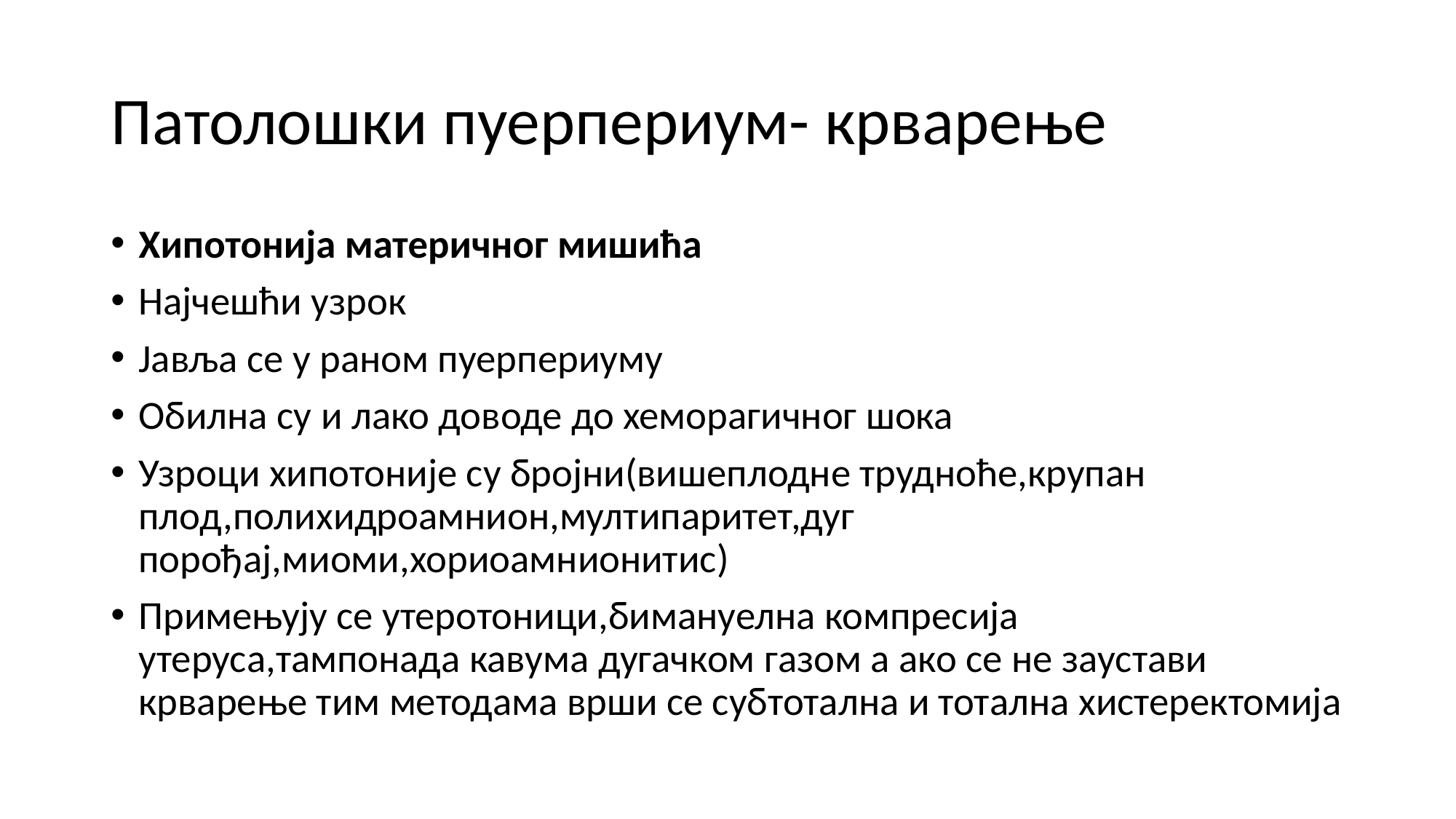

# Патолошки пуерпериум- крварење
Хипотонија материчног мишића
Најчешћи узрок
Јавља се у раном пуерпериуму
Обилна су и лако доводе до хеморагичног шока
Узроци хипотоније су бројни(вишеплодне трудноће,крупан плод,полихидроамнион,мултипаритет,дуг порођај,миоми,хориоамнионитис)
Примењују се утеротоници,бимануелна компресија утеруса,тампонада кавума дугачком газом а ако се не заустави крварење тим методама врши се субтотална и тотална хистеректомија